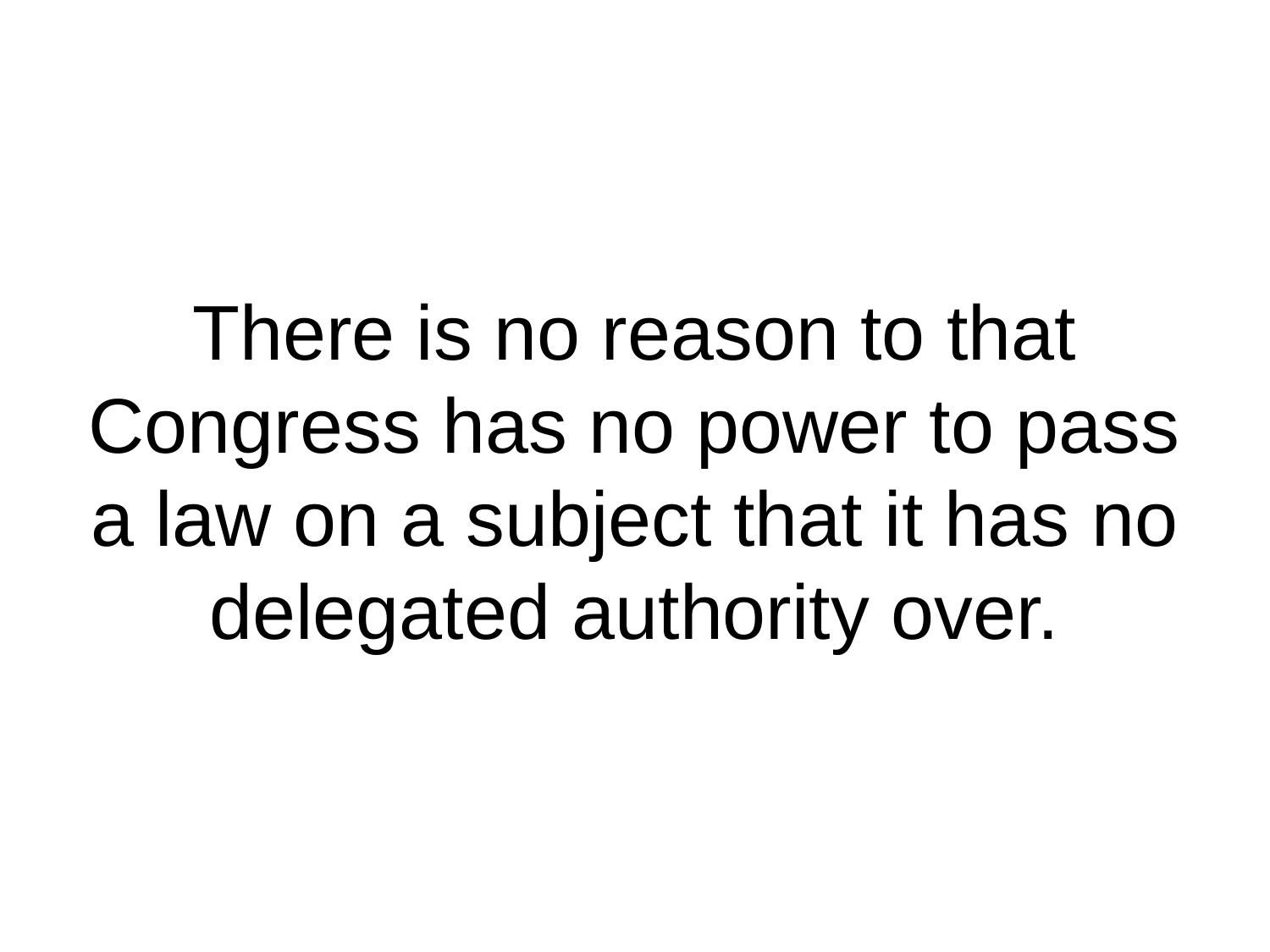

# There is no reason to that Congress has no power to pass a law on a subject that it has no delegated authority over.